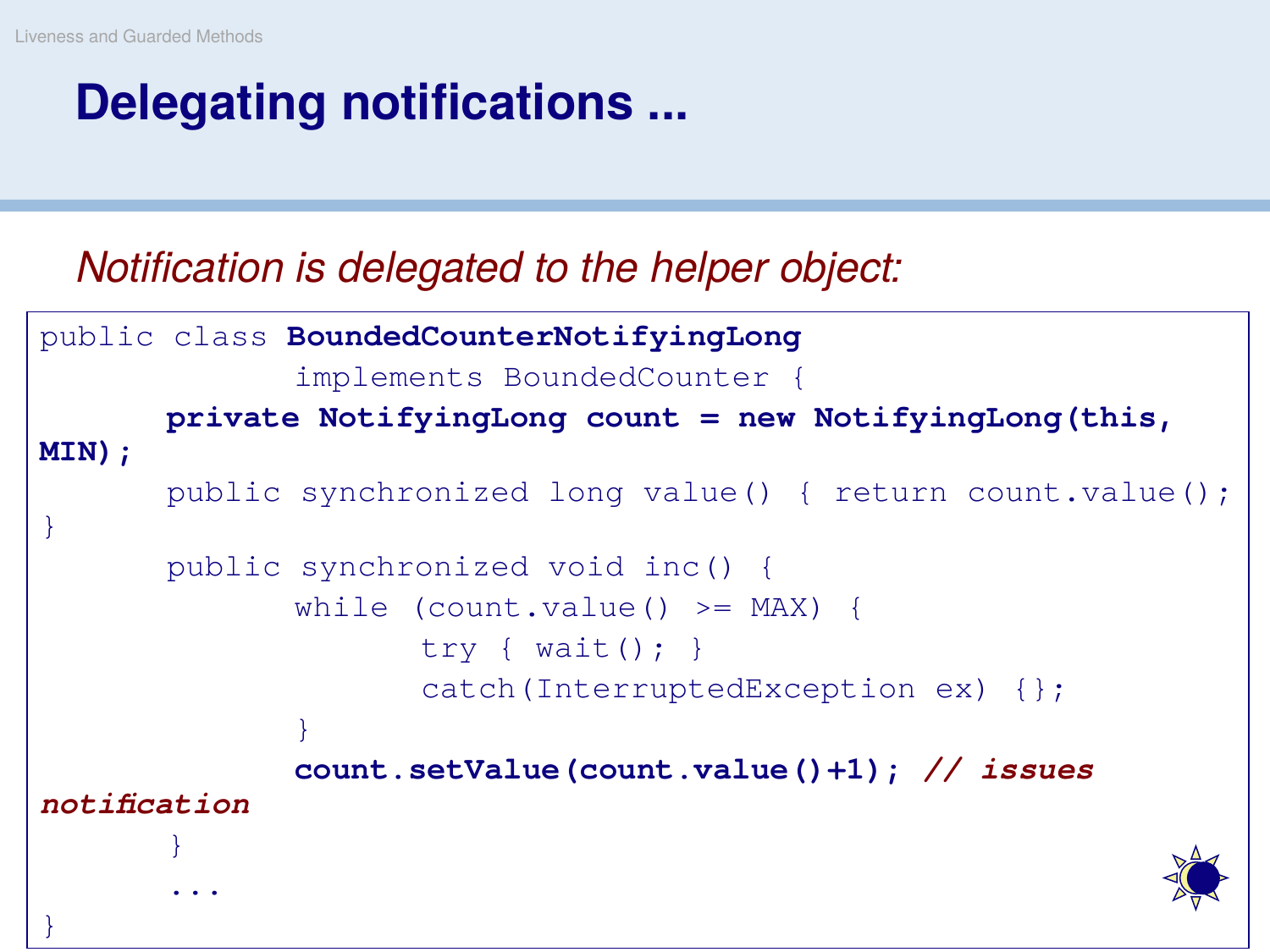

Liveness and Guarded Methods
# Delegating notifications ...
Notification is delegated to the helper object:
public class BoundedCounterNotifyingLong
		implements BoundedCounter {
	private NotifyingLong count = new NotifyingLong(this, MIN);
	public synchronized long value() { return count.value(); }
	public synchronized void inc() {
		while (count.value() >= MAX) {
			try { wait(); }
			catch(InterruptedException ex) {};
		}
		count.setValue(count.value()+1); // issues notification
	}
	...
}

© Oscar Nierstrasz
45